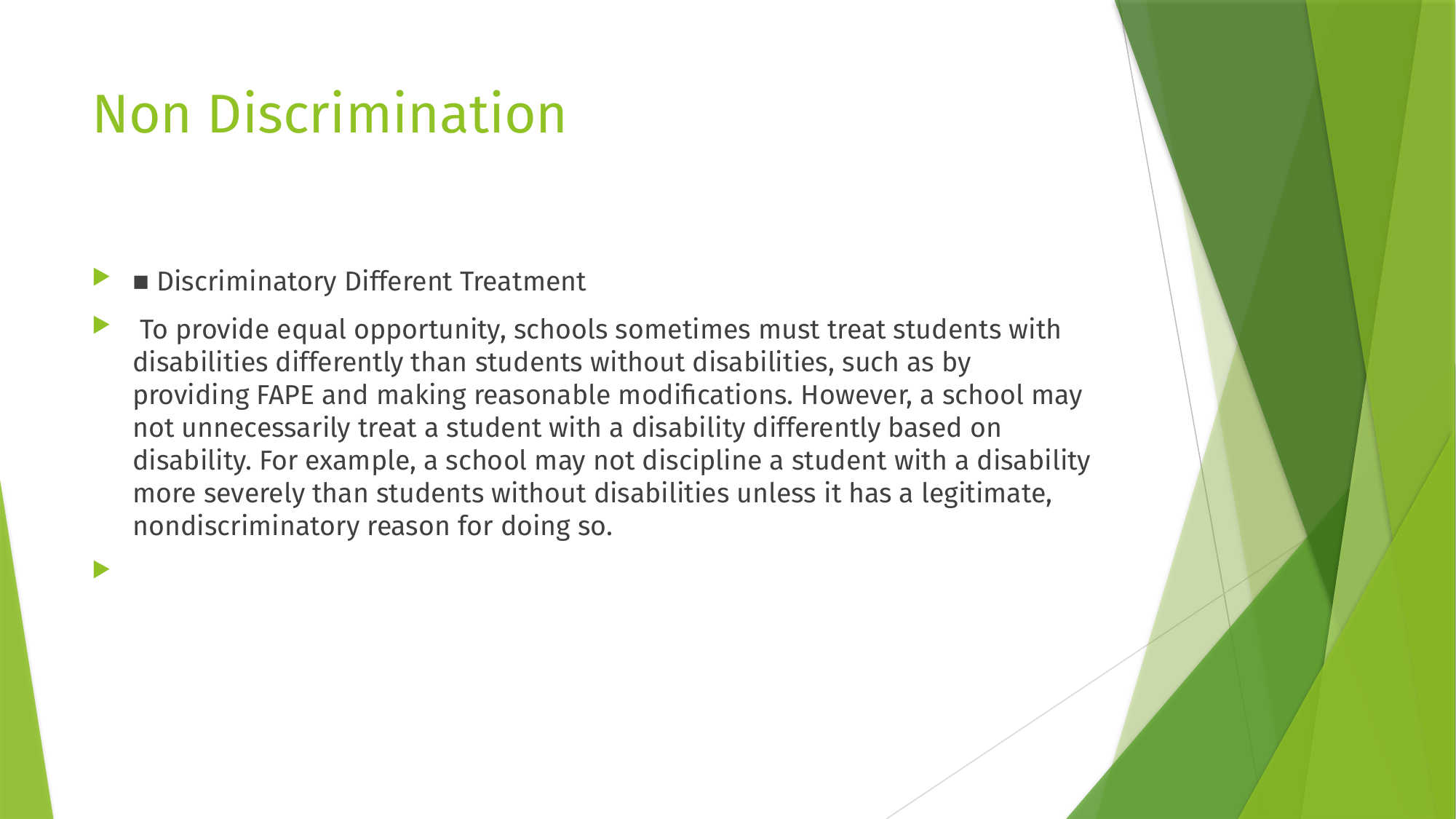

# Non Discrimination
■ Discriminatory Different Treatment
 To provide equal opportunity, schools sometimes must treat students with disabilities differently than students without disabilities, such as by providing FAPE and making reasonable modifications. However, a school may not unnecessarily treat a student with a disability differently based on disability. For example, a school may not discipline a student with a disability more severely than students without disabilities unless it has a legitimate, nondiscriminatory reason for doing so.